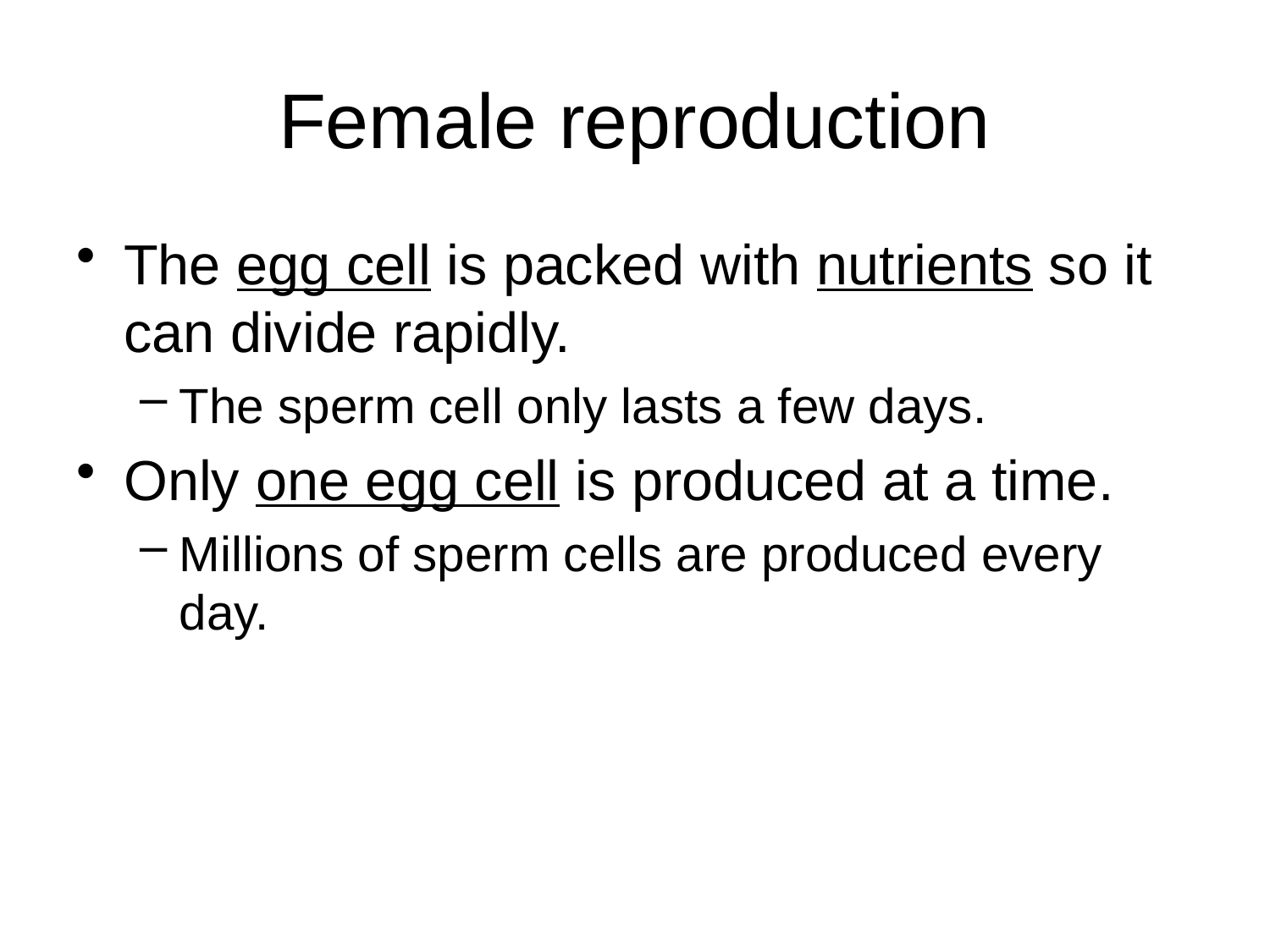

# Female reproduction
The egg cell is packed with nutrients so it can divide rapidly.
The sperm cell only lasts a few days.
Only one egg cell is produced at a time.
Millions of sperm cells are produced every day.